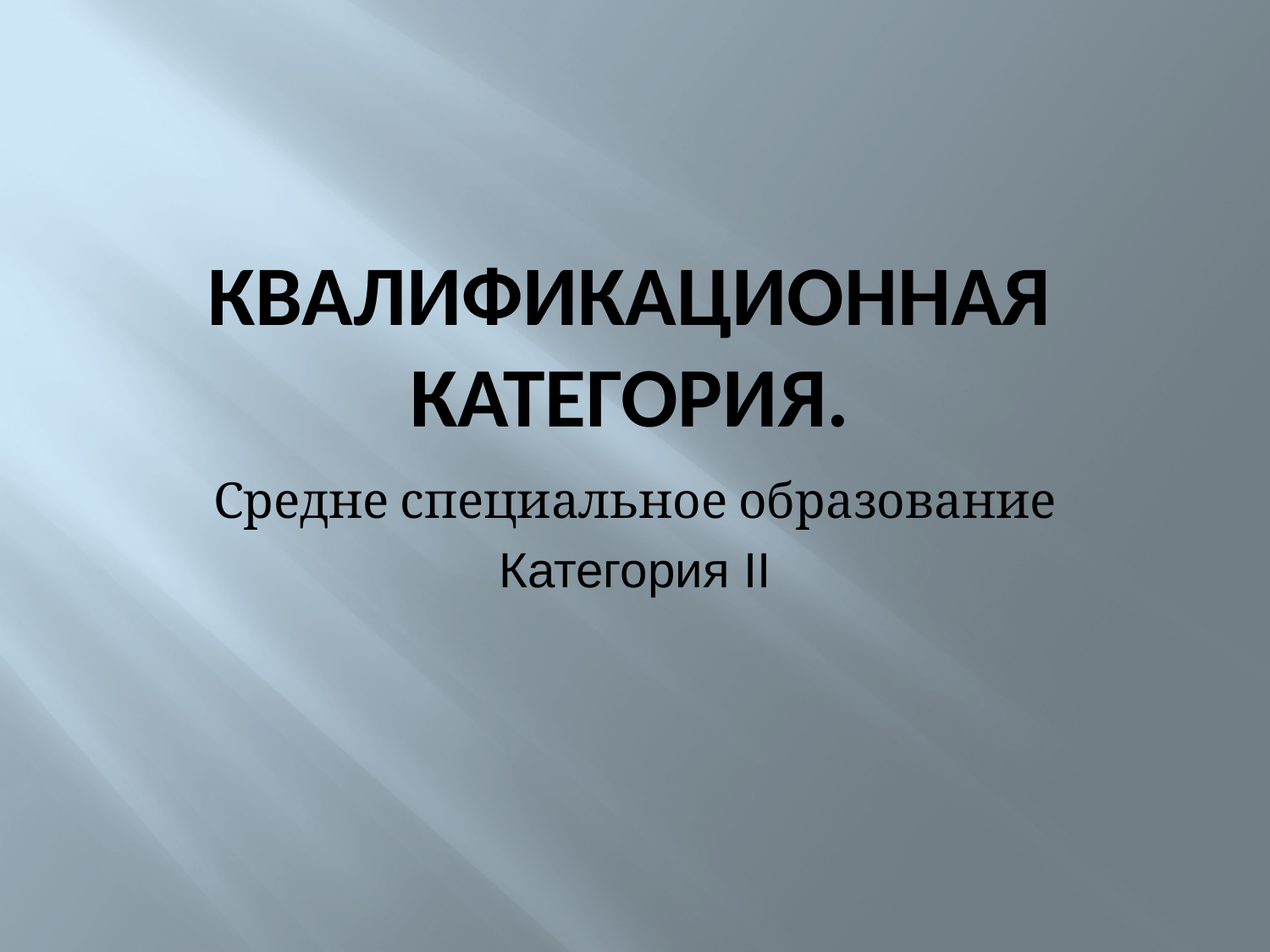

# Квалификационная категория.
Средне специальное образование
Категория II